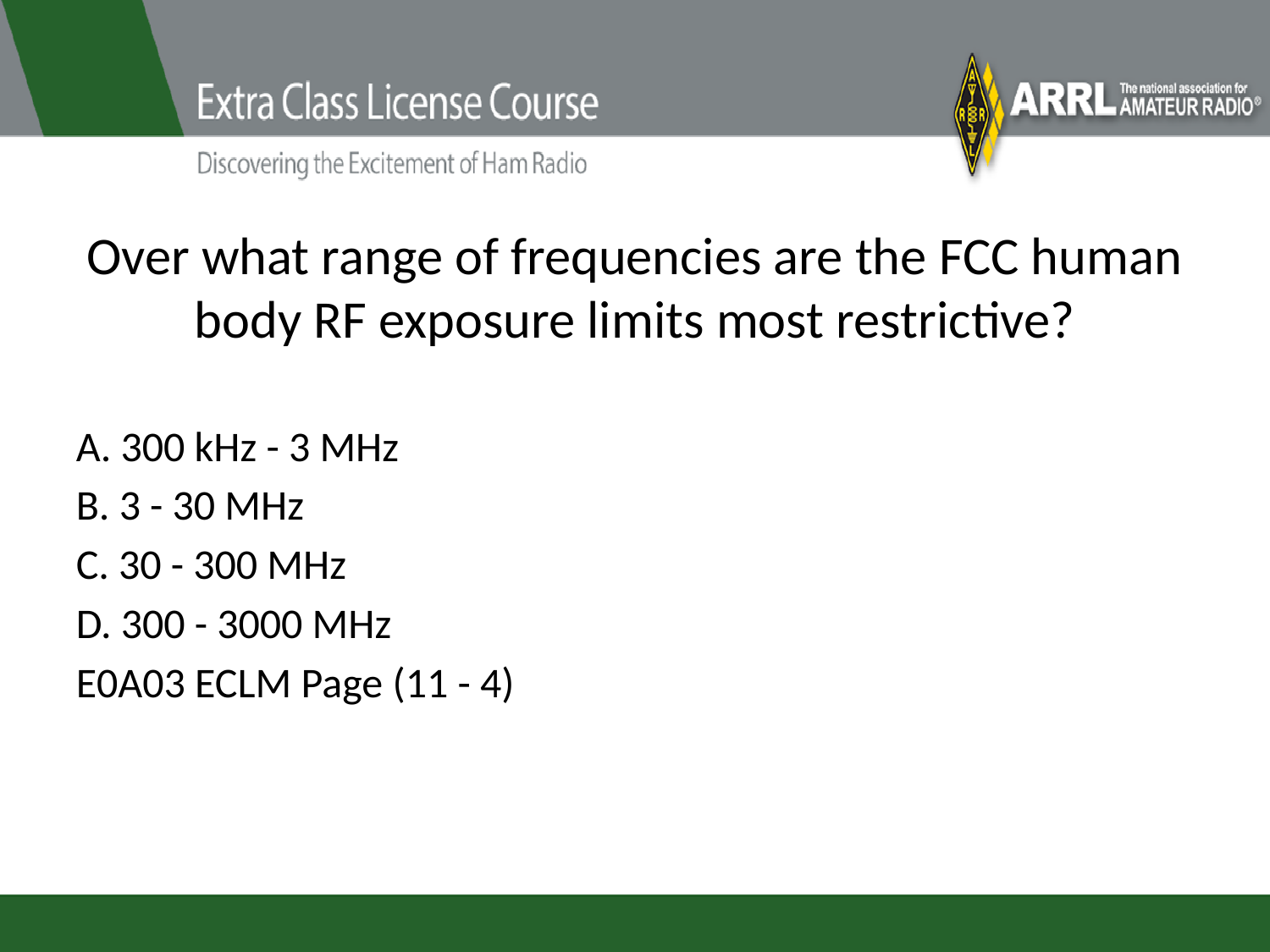

# Over what range of frequencies are the FCC human body RF exposure limits most restrictive?
A. 300 kHz - 3 MHz
B. 3 - 30 MHz
C. 30 - 300 MHz
D. 300 - 3000 MHz
E0A03 ECLM Page (11 - 4)